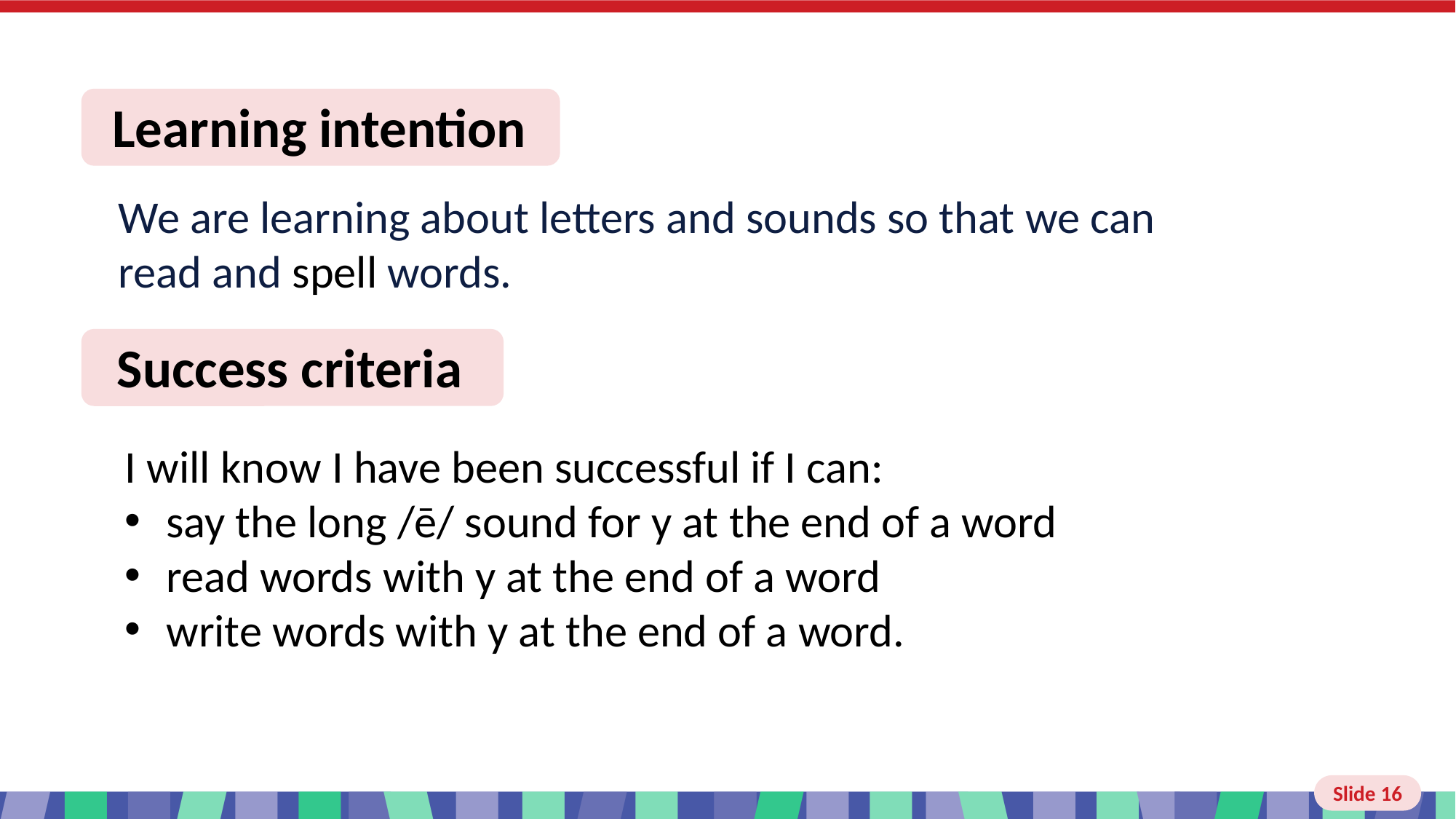

# Slide 16 Learning intention and success criteria
I will know I have been successful if I can:
say the long /ē/ sound for y at the end of a word
read words with y at the end of a word
write words with y at the end of a word.